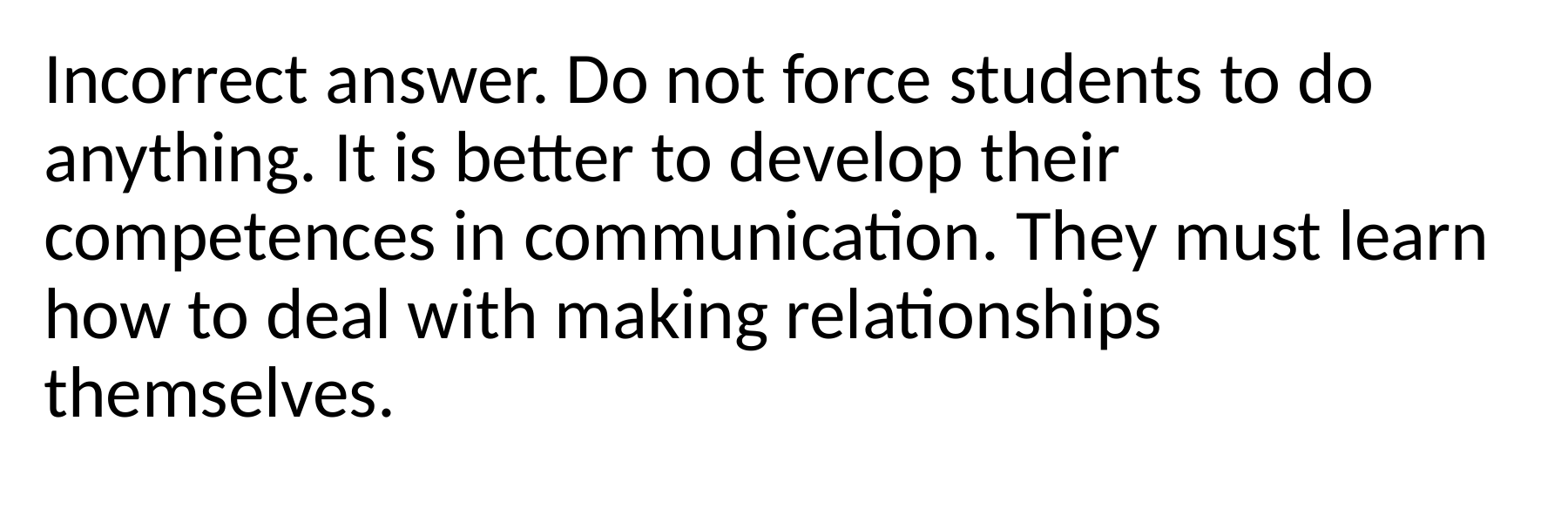

Incorrect answer. Do not force students to do anything. It is better to develop their competences in communication. They must learn how to deal with making relationships themselves.